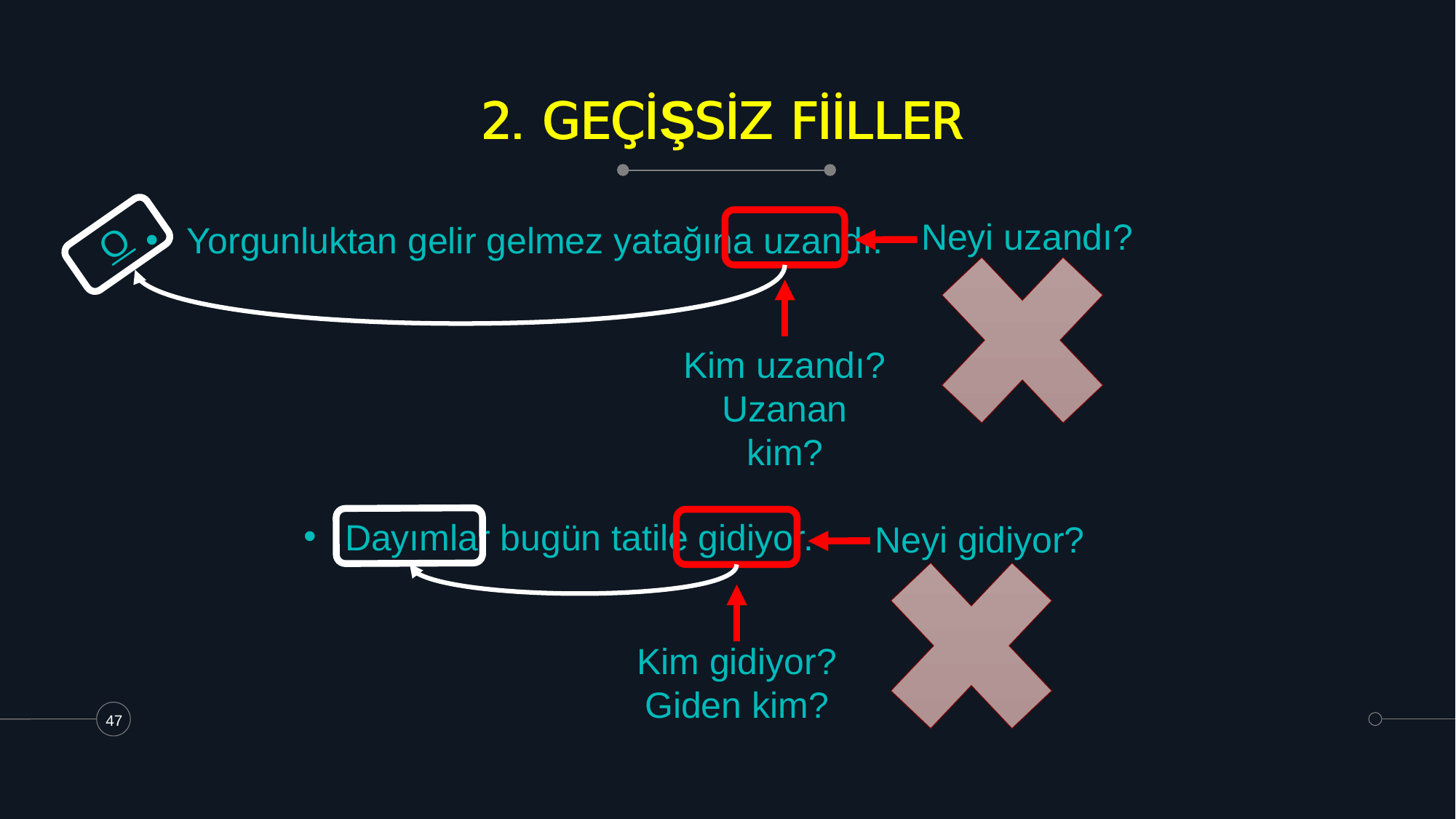

# 2. GEÇİŞSİZ FİİLLER
Neyi uzandı?

Yorgunluktan gelir gelmez yatağına uzandı.
O

Kim uzandı?
Uzanan kim?

Dayımlar bugün tatile gidiyor.

Neyi gidiyor?

Kim gidiyor?
Giden kim?
47